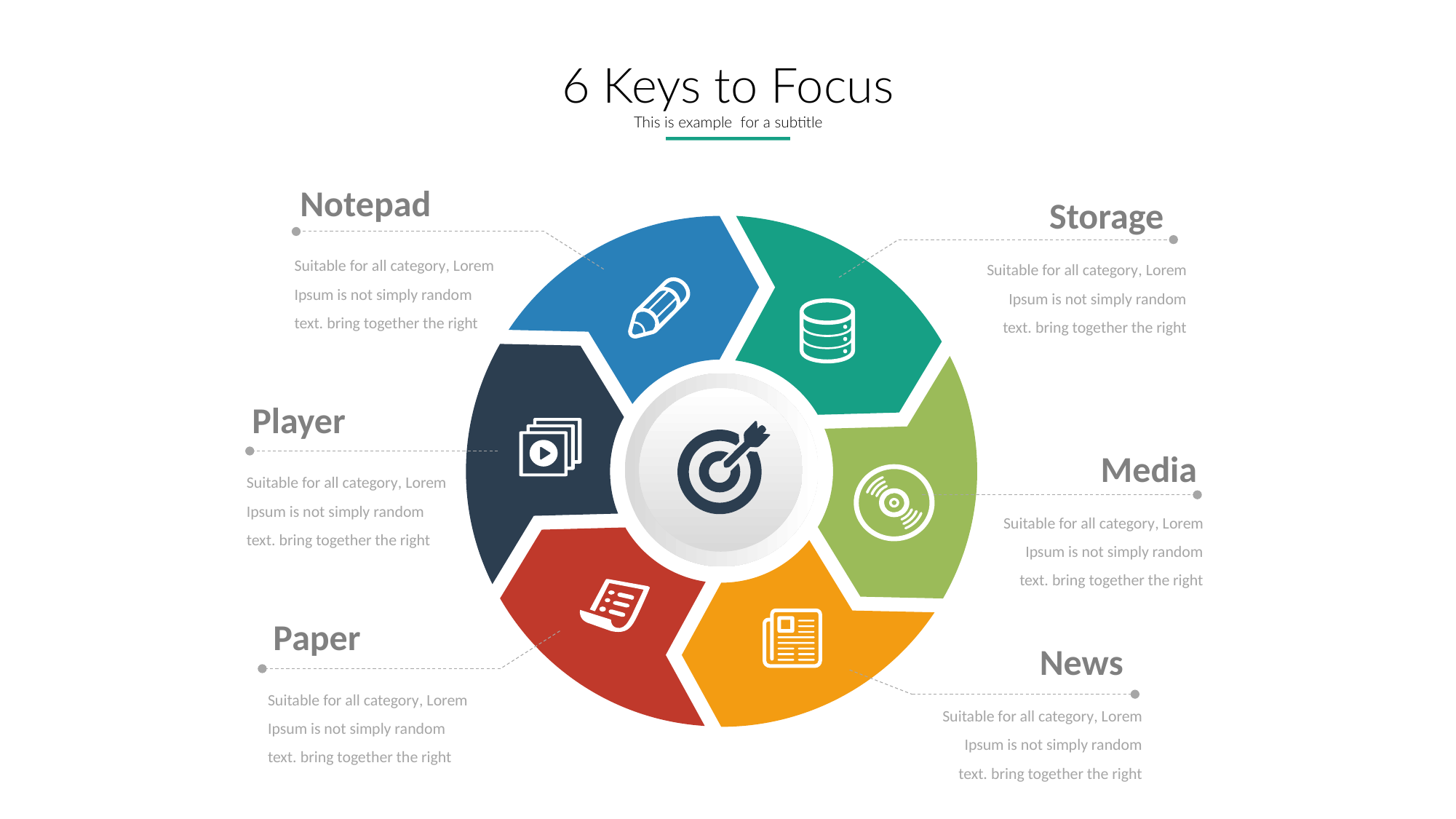

https://www.ypppt.com/
6 Keys to Focus
This is example  for a subtitle

Notepad
Storage

Suitable for all category, Lorem Ipsum is not simply random text. bring together the right
Suitable for all category, Lorem Ipsum is not simply random text. bring together the right

Player

Media
Suitable for all category, Lorem Ipsum is not simply random text. bring together the right

Suitable for all category, Lorem Ipsum is not simply random text. bring together the right

Paper
News
Suitable for all category, Lorem Ipsum is not simply random text. bring together the right
Suitable for all category, Lorem Ipsum is not simply random text. bring together the right